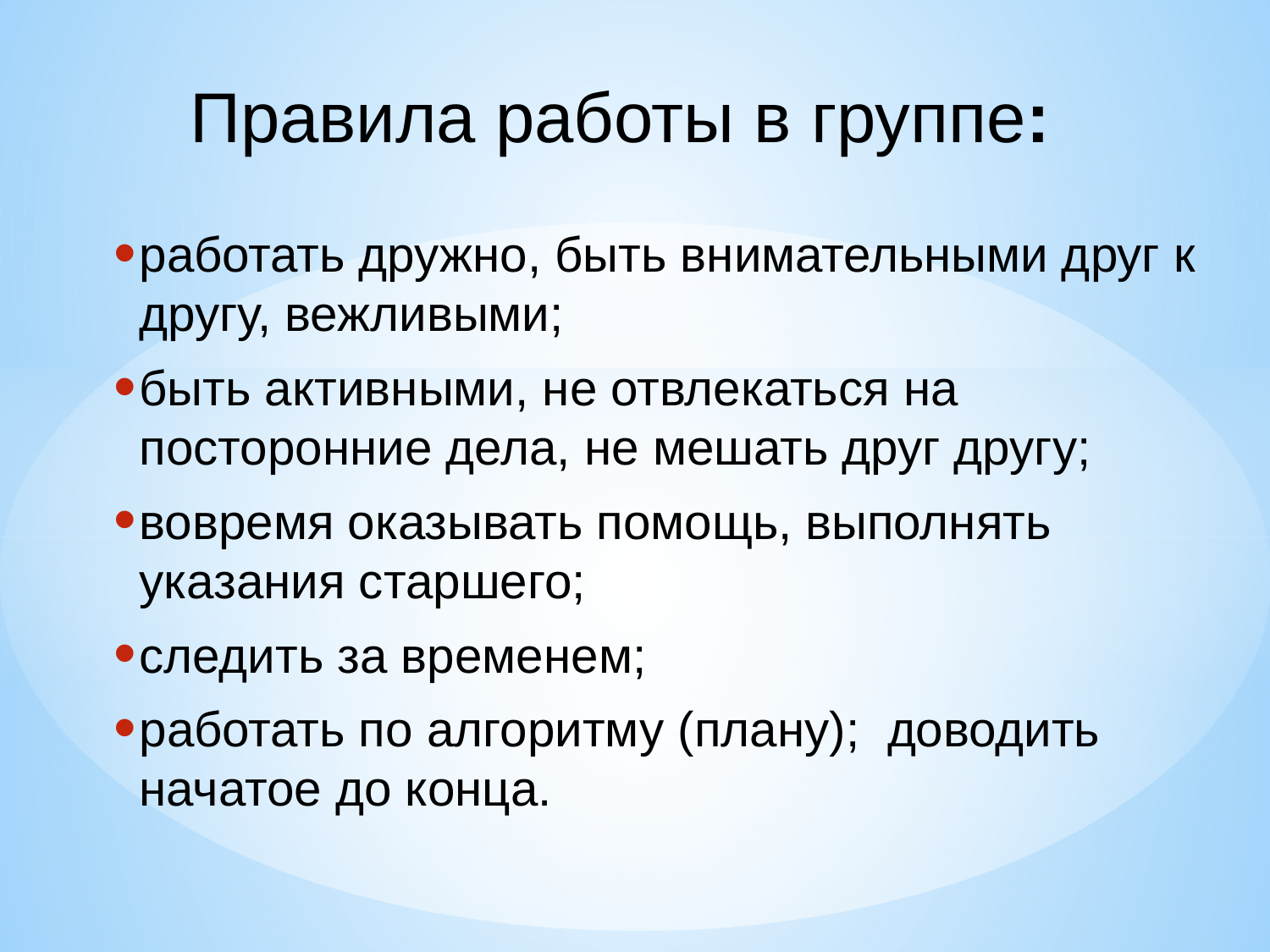

Правила работы в группе:
работать дружно, быть внимательными друг к другу, вежливыми;
быть активными, не отвлекаться на посторонние дела, не мешать друг другу;
вовремя оказывать помощь, выполнять указания старшего;
следить за временем;
работать по алгоритму (плану);  доводить начатое до конца.